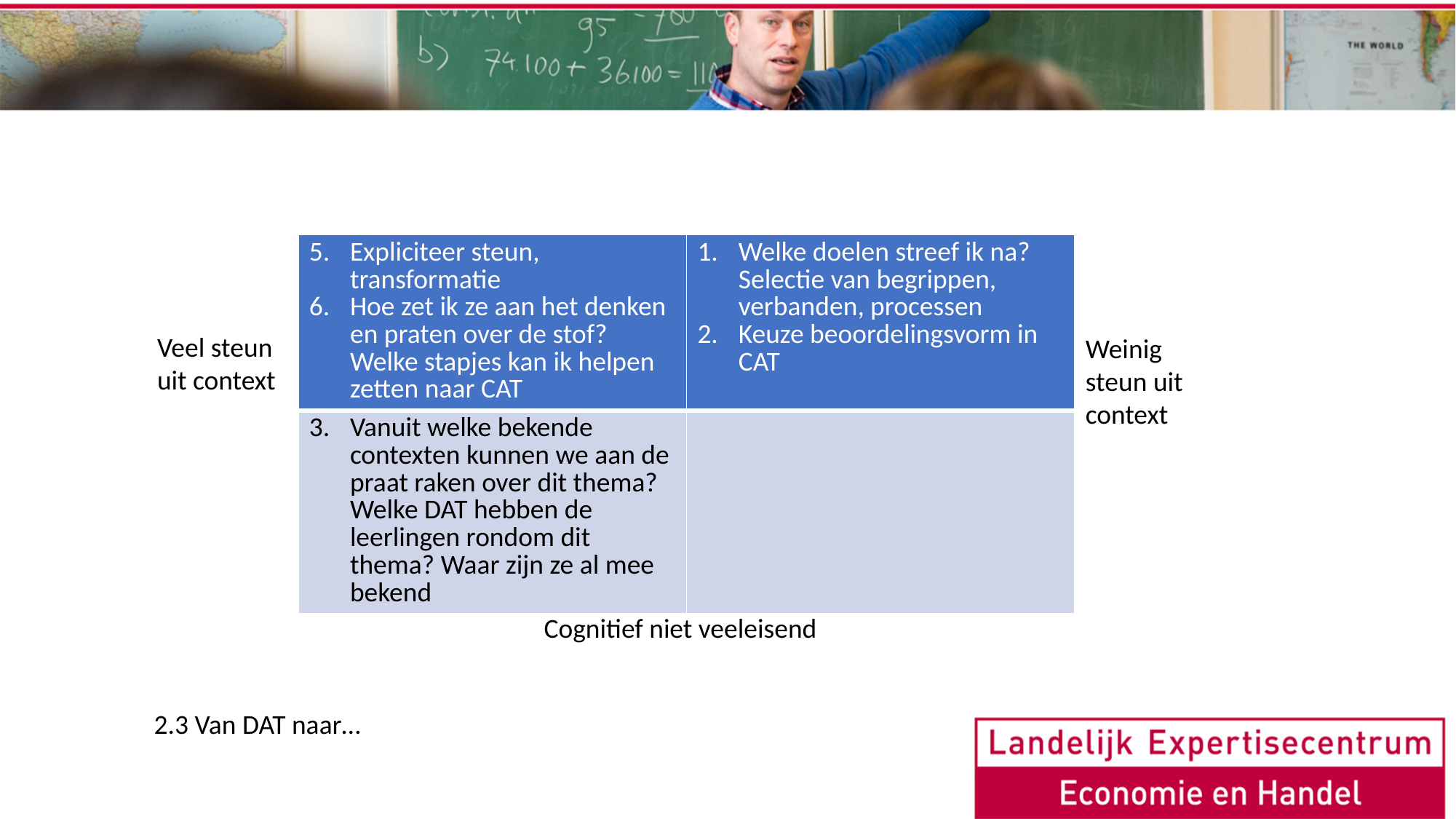

#
| Expliciteer steun, transformatie Hoe zet ik ze aan het denken en praten over de stof? Welke stapjes kan ik helpen zetten naar CAT | Welke doelen streef ik na? Selectie van begrippen, verbanden, processen Keuze beoordelingsvorm in CAT |
| --- | --- |
| Vanuit welke bekende contexten kunnen we aan de praat raken over dit thema? Welke DAT hebben de leerlingen rondom dit thema? Waar zijn ze al mee bekend |  |
Veel steun uit context
Weinig steun uit context
Cognitief niet veeleisend
2.3 Van DAT naar…